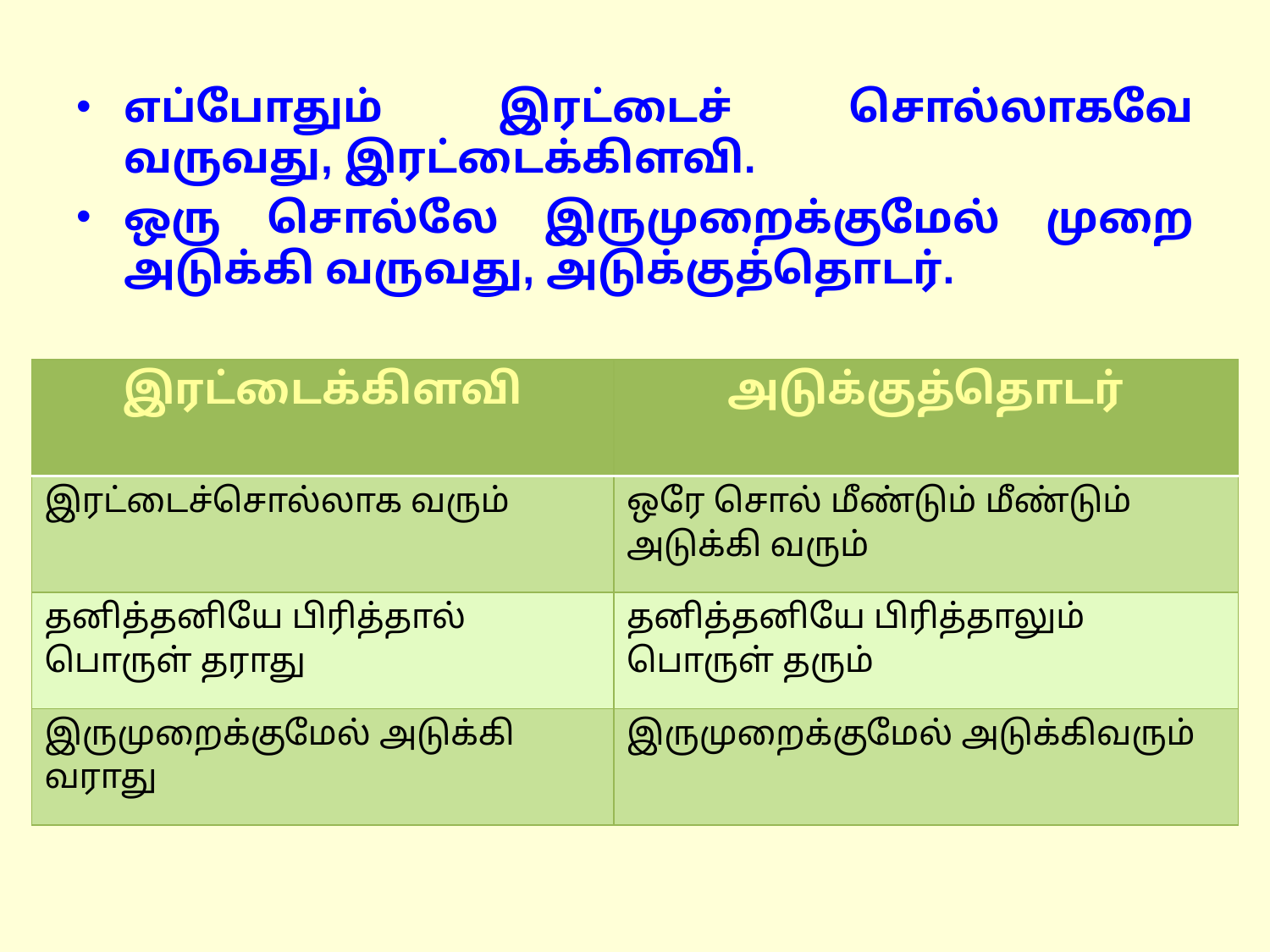

எப்போதும் இரட்டைச் சொல்லாகவே வருவது, இரட்டைக்கிளவி.
ஒரு சொல்லே இருமுறைக்குமேல் முறை அடுக்கி வருவது, அடுக்குத்தொடர்.

| இரட்டைக்கிளவி | அடுக்குத்தொடர் |
| --- | --- |
| இரட்டைச்சொல்லாக வரும் | ஒரே சொல் மீண்டும் மீண்டும் அடுக்கி வரும் |
| தனித்தனியே பிரித்தால் பொருள் தராது | தனித்தனியே பிரித்தாலும் பொருள் தரும் |
| இருமுறைக்குமேல் அடுக்கி வராது | இருமுறைக்குமேல் அடுக்கிவரும் |